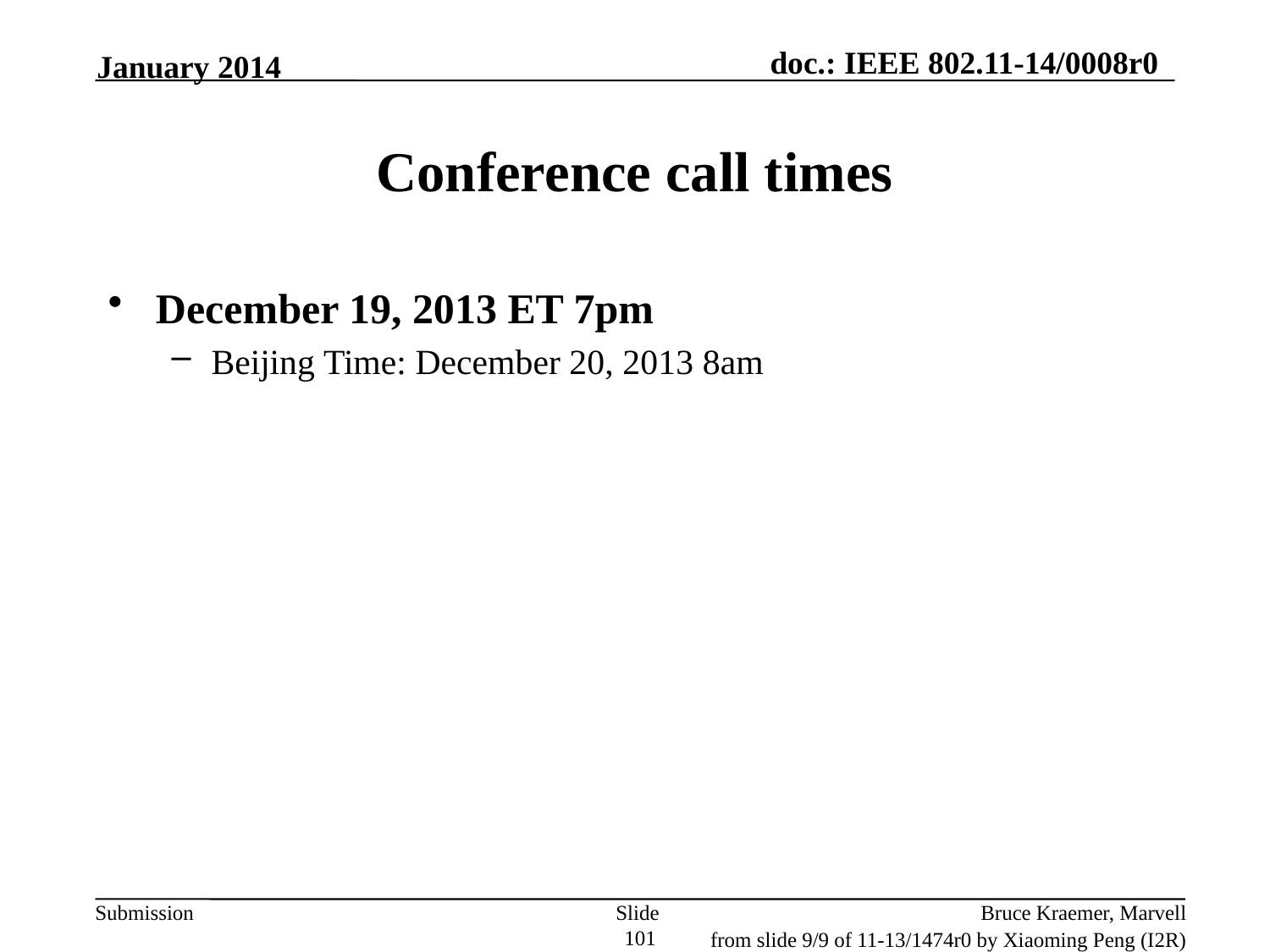

January 2014
# Conference call times
December 19, 2013 ET 7pm
Beijing Time: December 20, 2013 8am
Slide 101
Bruce Kraemer, Marvell
from slide 9/9 of 11-13/1474r0 by Xiaoming Peng (I2R)